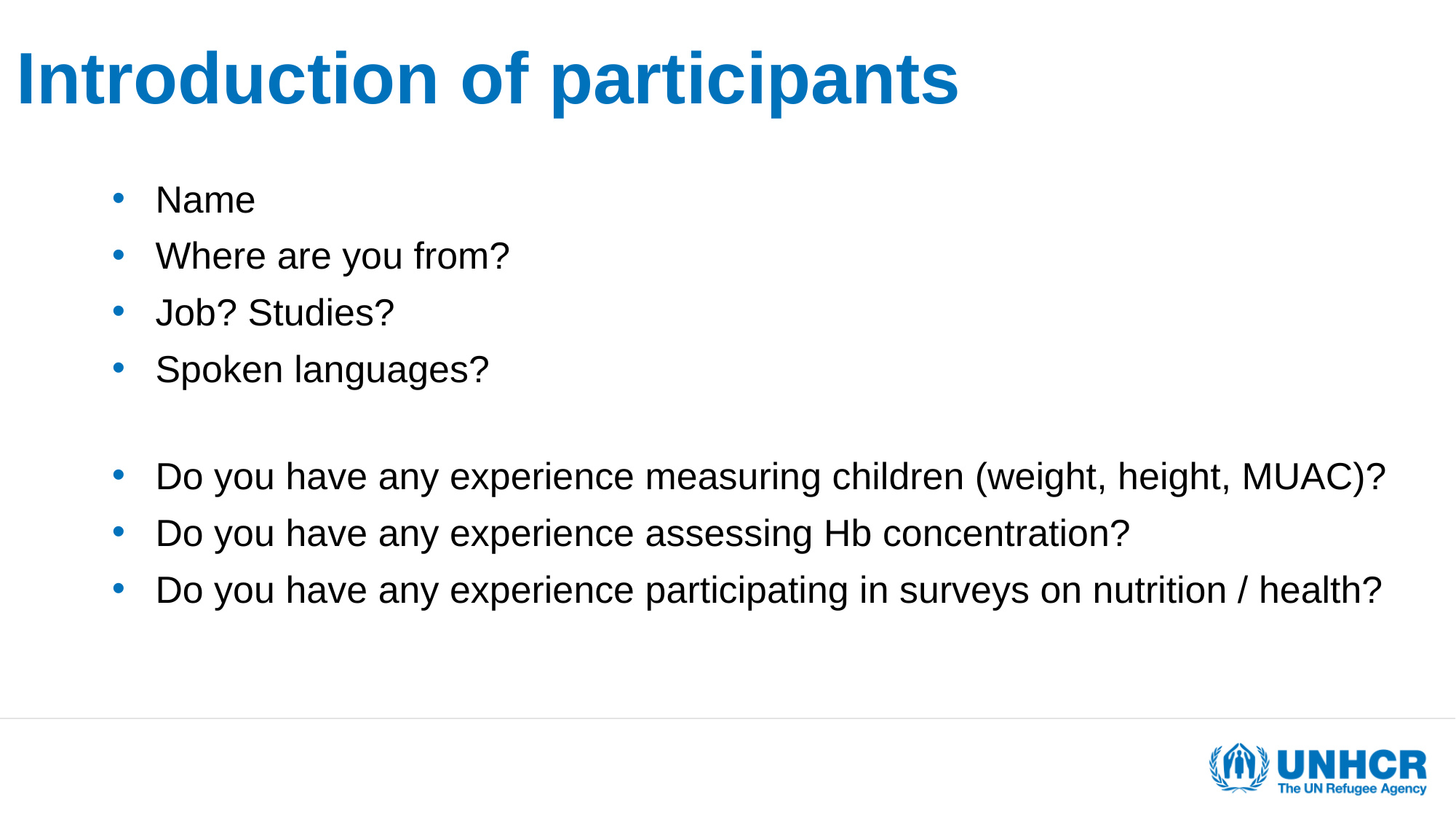

# Introduction of participants
Name
Where are you from?
Job? Studies?
Spoken languages?

Do you have any experience measuring children (weight, height, MUAC)?
Do you have any experience assessing Hb concentration?
Do you have any experience participating in surveys on nutrition / health?